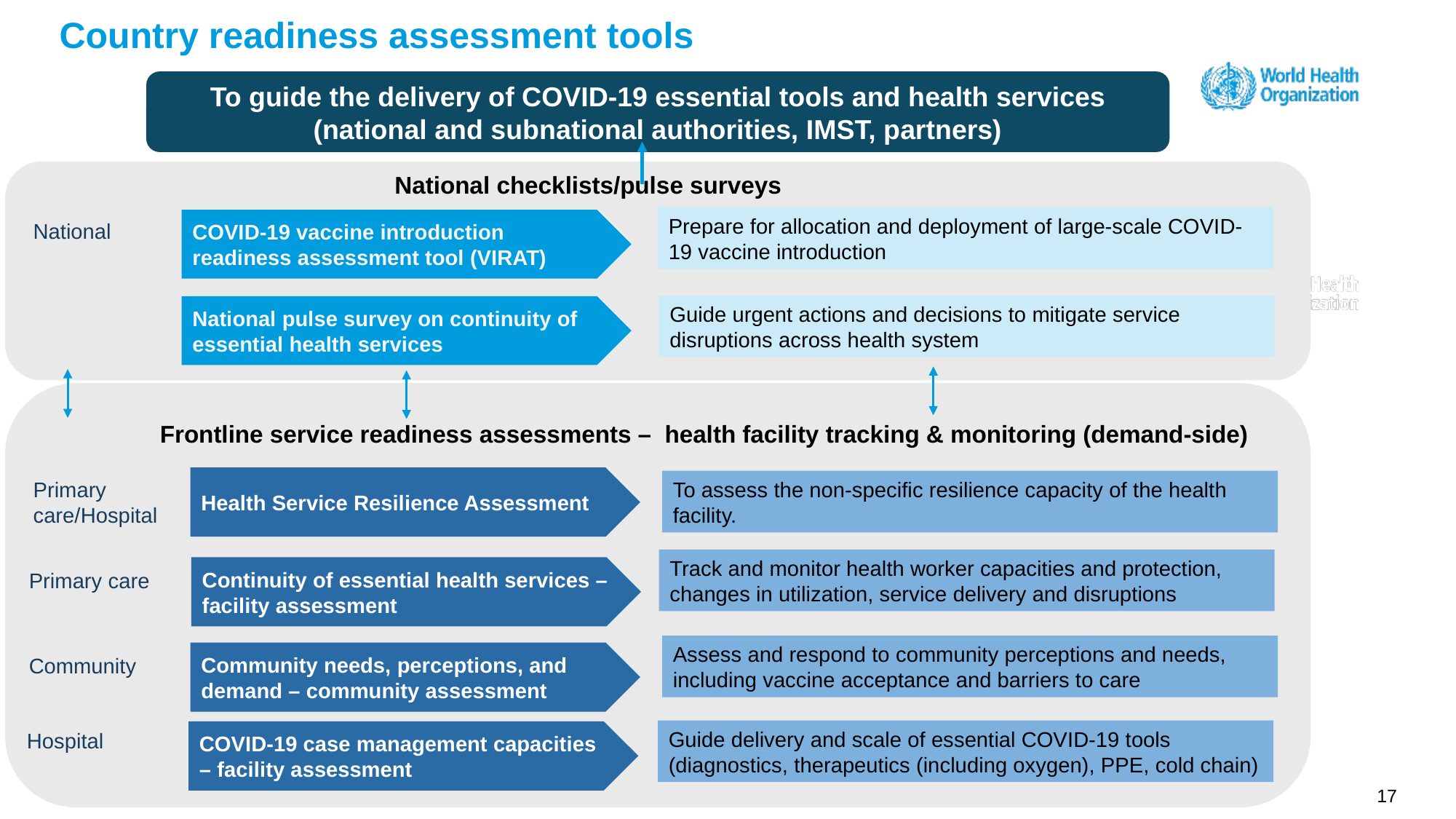

# Country readiness assessment tools
To guide the delivery of COVID-19 essential tools and health services
(national and subnational authorities, IMST, partners)
  National checklists/pulse surveys
Prepare for allocation and deployment of large-scale COVID-19 vaccine introduction
COVID-19 vaccine introduction readiness assessment tool (VIRAT)
National
Frontline service readiness assessments –  health facility tracking & monitoring (demand-side)
To assess the non-specific resilience capacity of the health facility.
Primary care/Hospital
Continuity of essential health services – facility assessment
Primary care
Community

Guide urgent actions and decisions to mitigate service disruptions across health system
National pulse survey on continuity of essential health services
Health Service Resilience Assessment
Track and monitor health worker capacities and protection, changes in utilization, service delivery and disruptions
Assess and respond to community perceptions and needs, including vaccine acceptance and barriers to care
Community needs, perceptions, and demand – community assessment
Guide delivery and scale of essential COVID-19 tools (diagnostics, therapeutics (including oxygen), PPE, cold chain)
COVID-19 case management capacities – facility assessment
Hospital
17